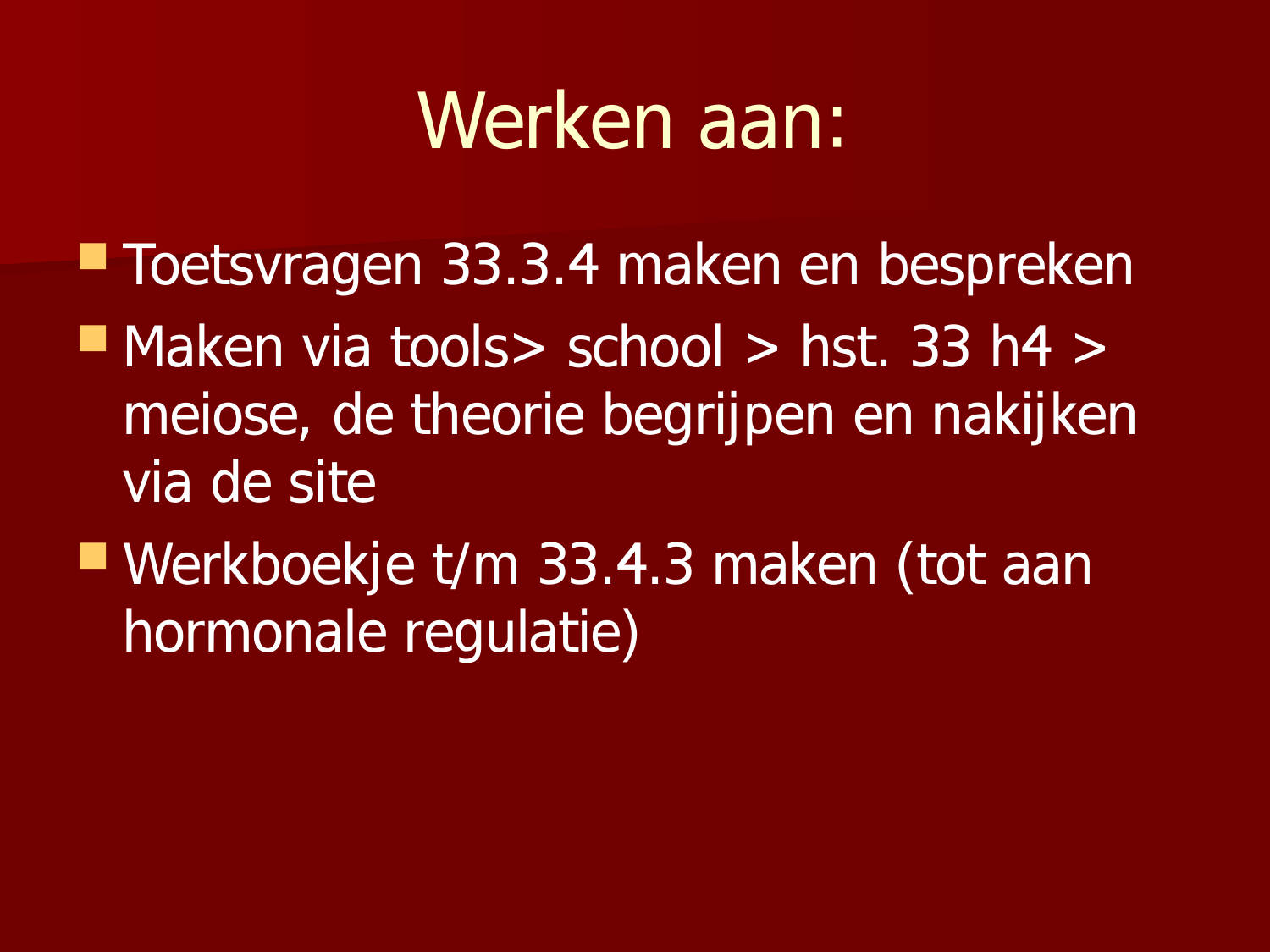

# Werken aan:
Toetsvragen 33.3.4 maken en bespreken
Maken via tools> school > hst. 33 h4 > meiose, de theorie begrijpen en nakijken via de site
Werkboekje t/m 33.4.3 maken (tot aan hormonale regulatie)